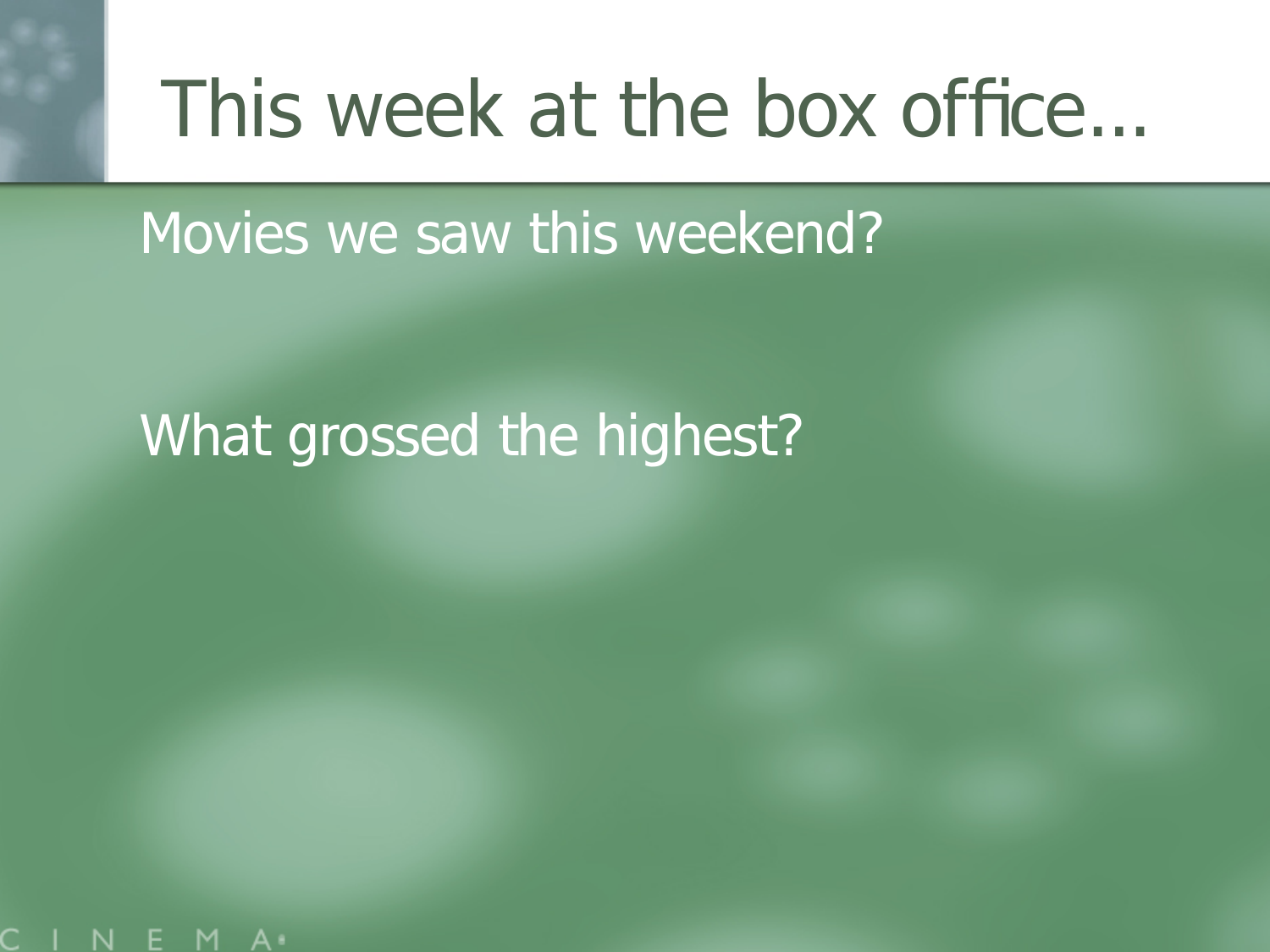

# This week at the box office…
Movies we saw this weekend?

What grossed the highest?